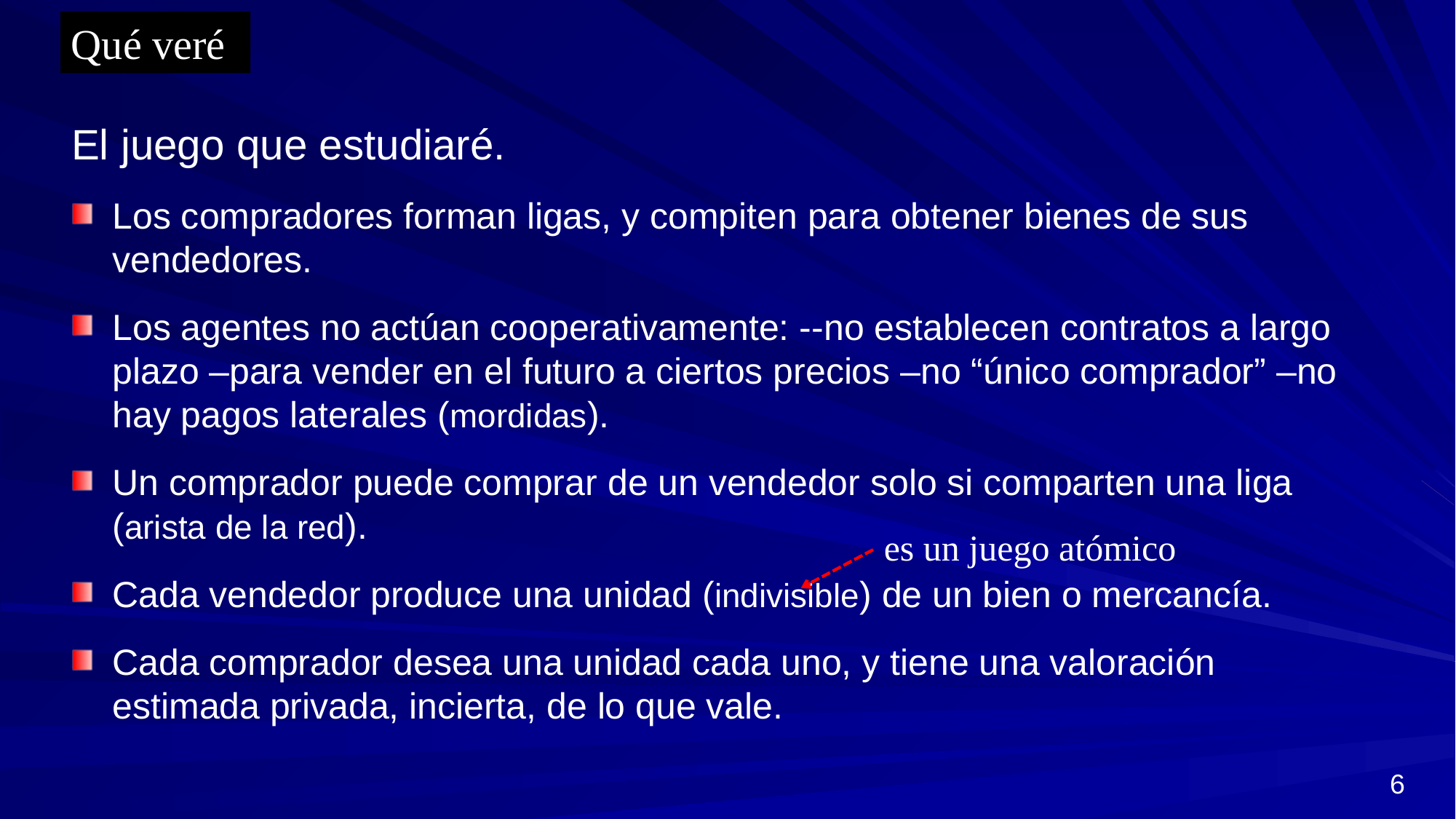

Qué veré
El juego que estudiaré.

Los compradores forman ligas, y compiten para obtener bienes de sus vendedores.

Los agentes no actúan cooperativamente: --no establecen contratos a largo plazo –para vender en el futuro a ciertos precios –no “único comprador” –no hay pagos laterales (mordidas).

Un comprador puede comprar de un vendedor solo si comparten una liga (arista de la red).

Cada vendedor produce una unidad (indivisible) de un bien o mercancía.

Cada comprador desea una unidad cada uno, y tiene una valoración estimada privada, incierta, de lo que vale.
es un juego atómico
6